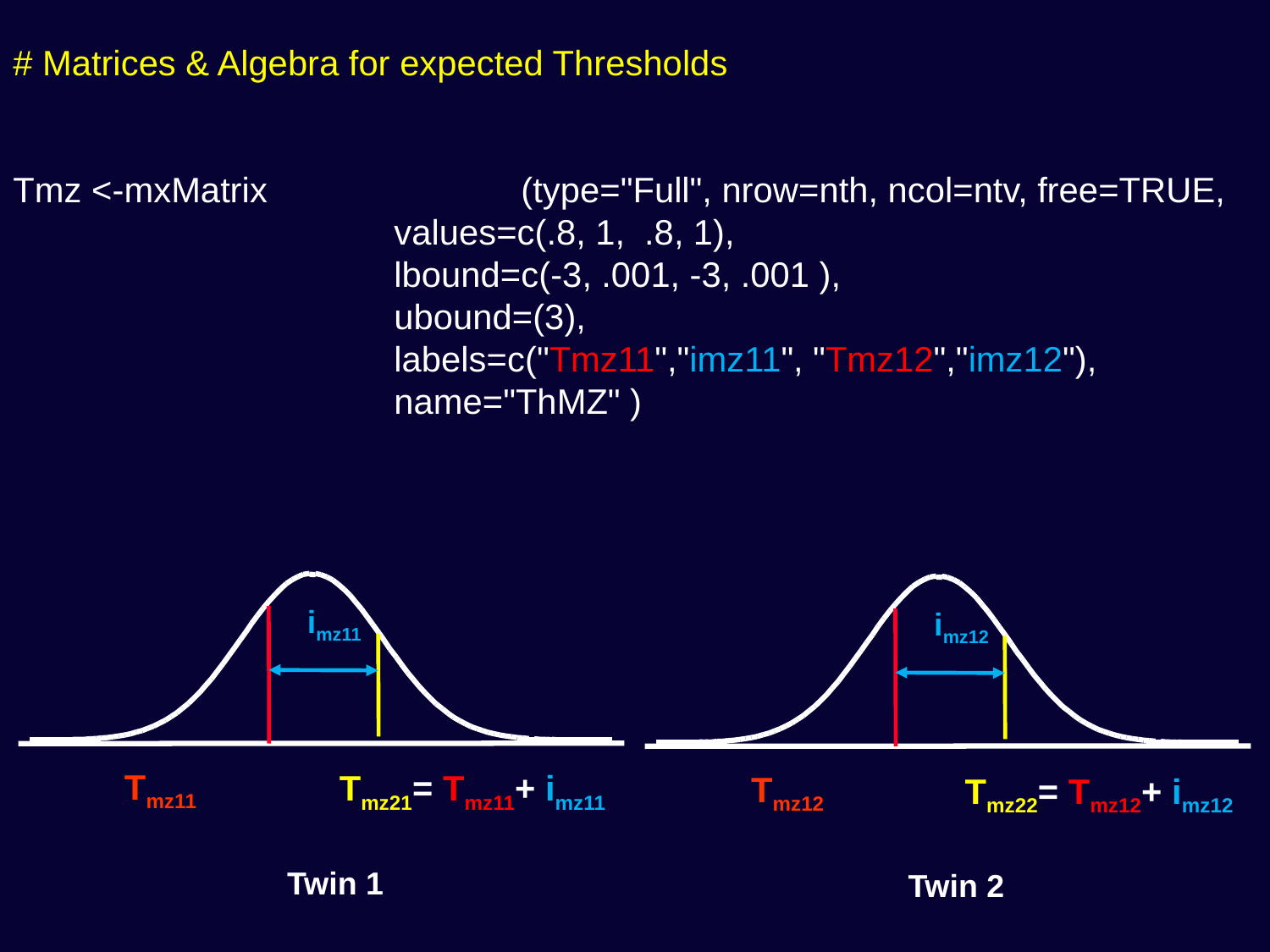

# Matrices & Algebra for expected Thresholds

Tmz <-mxMatrix		(type="Full", nrow=nth, ncol=ntv, free=TRUE,
			values=c(.8, 1,  .8, 1),
			lbound=c(-3, .001, -3, .001 ),
			ubound=(3),
			labels=c("Tmz11","imz11", "Tmz12","imz12"),
			name="ThMZ" )

imz11

Tmz11
Tmz21= Tmz11+ imz11

imz12

Tmz12
Tmz22= Tmz12+ imz12
Twin 1
Twin 2